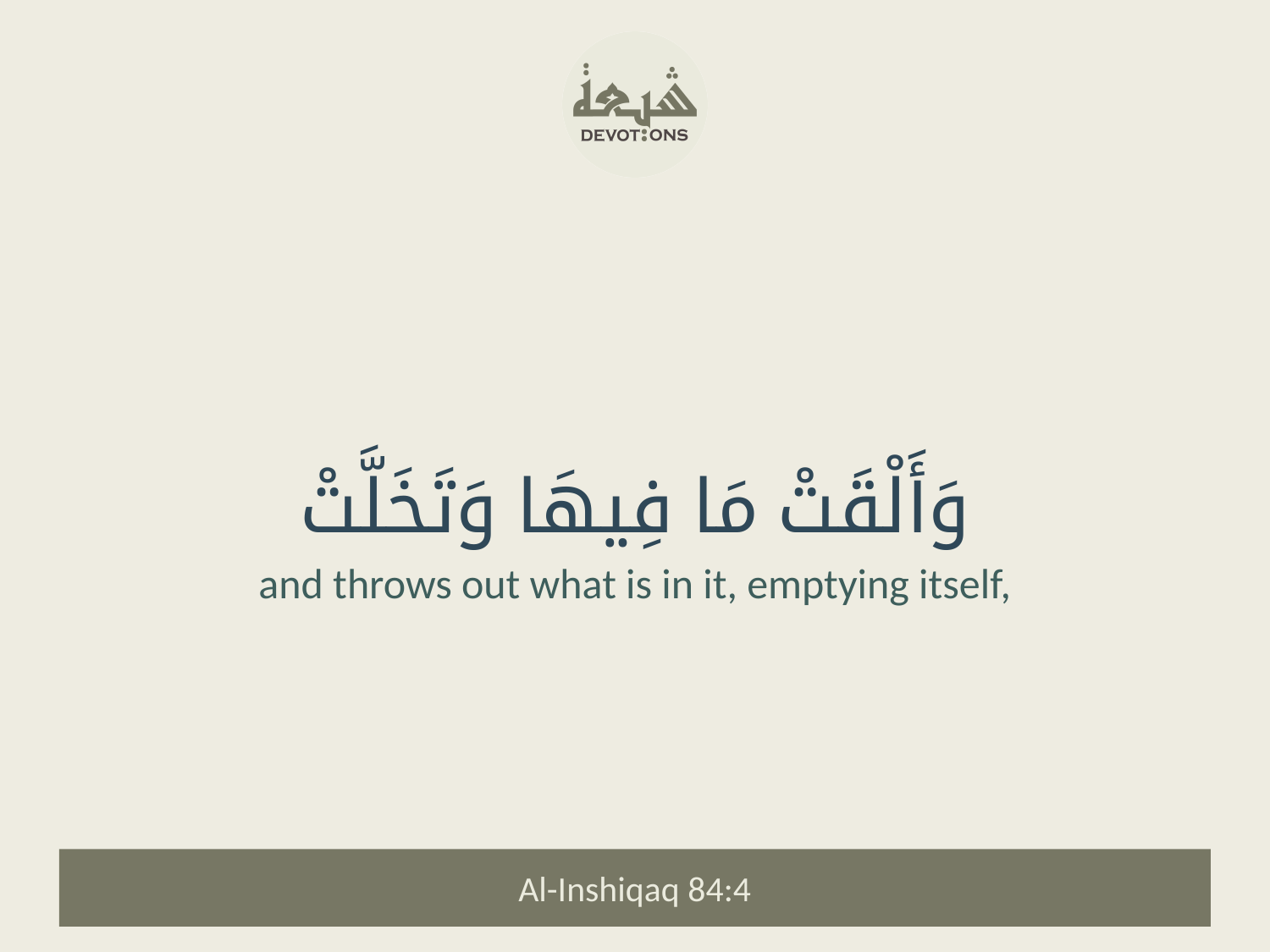

وَأَلْقَتْ مَا فِيهَا وَتَخَلَّتْ
and throws out what is in it, emptying itself,
Al-Inshiqaq 84:4